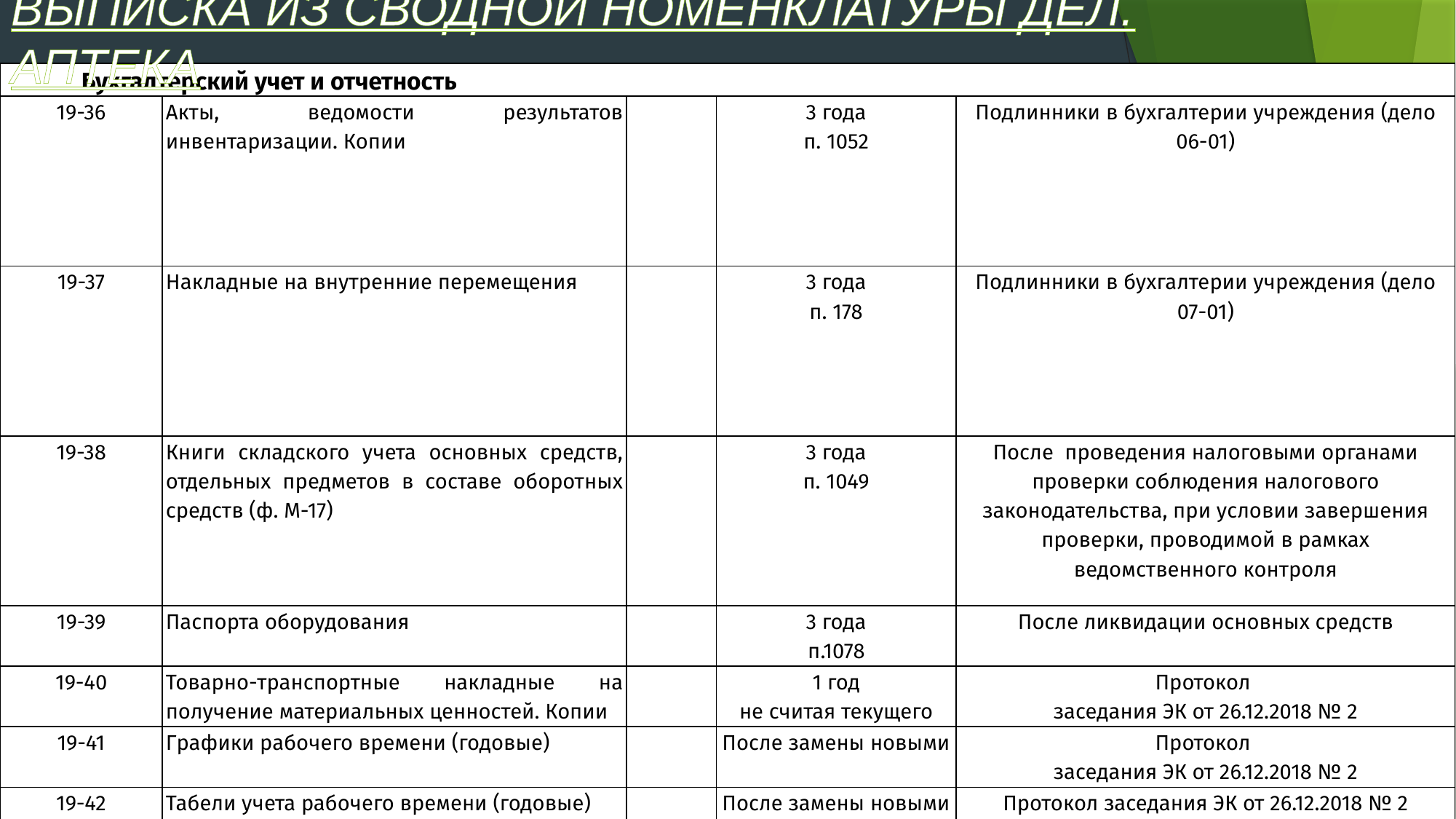

ВЫПИСКА ИЗ СВОДНОЙ НОМЕНКЛАТУРЫ ДЕЛ. АПТЕКА
| Бухгалтерский учет и отчетность |  |  |  |  |
| --- | --- | --- | --- | --- |
| 19-36 | Акты, ведомости результатов инвентаризации. Копии |  | 3 года п. 1052 | Подлинники в бухгалтерии учреждения (дело 06-01) |
| 19-37 | Накладные на внутренние перемещения |  | 3 года п. 178 | Подлинники в бухгалтерии учреждения (дело 07-01) |
| 19-38 | Книги складского учета основных средств, отдельных предметов в составе оборотных средств (ф. М-17) |  | 3 года п. 1049 | После проведения налоговыми органами проверки соблюдения налогового законодательства, при условии завершения проверки, проводимой в рамках ведомственного контроля |
| 19-39 | Паспорта оборудования |  | 3 года п.1078 | После ликвидации основных средств |
| 19-40 | Товарно-транспортные накладные на получение материальных ценностей. Копии |  | 1 год не считая текущего | Протокол заседания ЭК от 26.12.2018 № 2 |
| 19-41 | Графики рабочего времени (годовые) |  | После замены новыми | Протокол заседания ЭК от 26.12.2018 № 2 |
| 19-42 | Табели учета рабочего времени (годовые) |  | После замены новыми | Протокол заседания ЭК от 26.12.2018 № 2 |